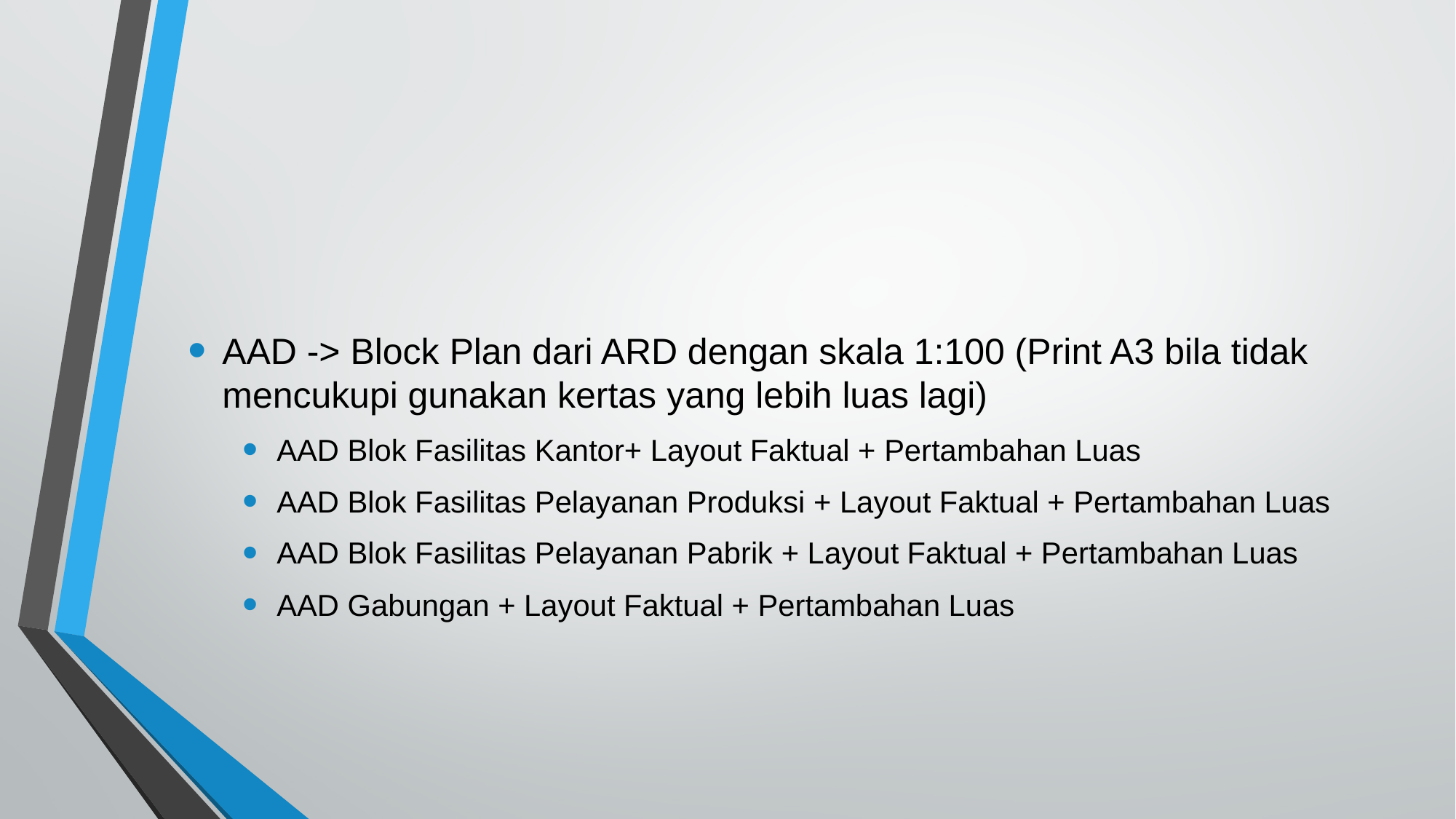

#
AAD -> Block Plan dari ARD dengan skala 1:100 (Print A3 bila tidak mencukupi gunakan kertas yang lebih luas lagi)
AAD Blok Fasilitas Kantor+ Layout Faktual + Pertambahan Luas
AAD Blok Fasilitas Pelayanan Produksi + Layout Faktual + Pertambahan Luas
AAD Blok Fasilitas Pelayanan Pabrik + Layout Faktual + Pertambahan Luas
AAD Gabungan + Layout Faktual + Pertambahan Luas